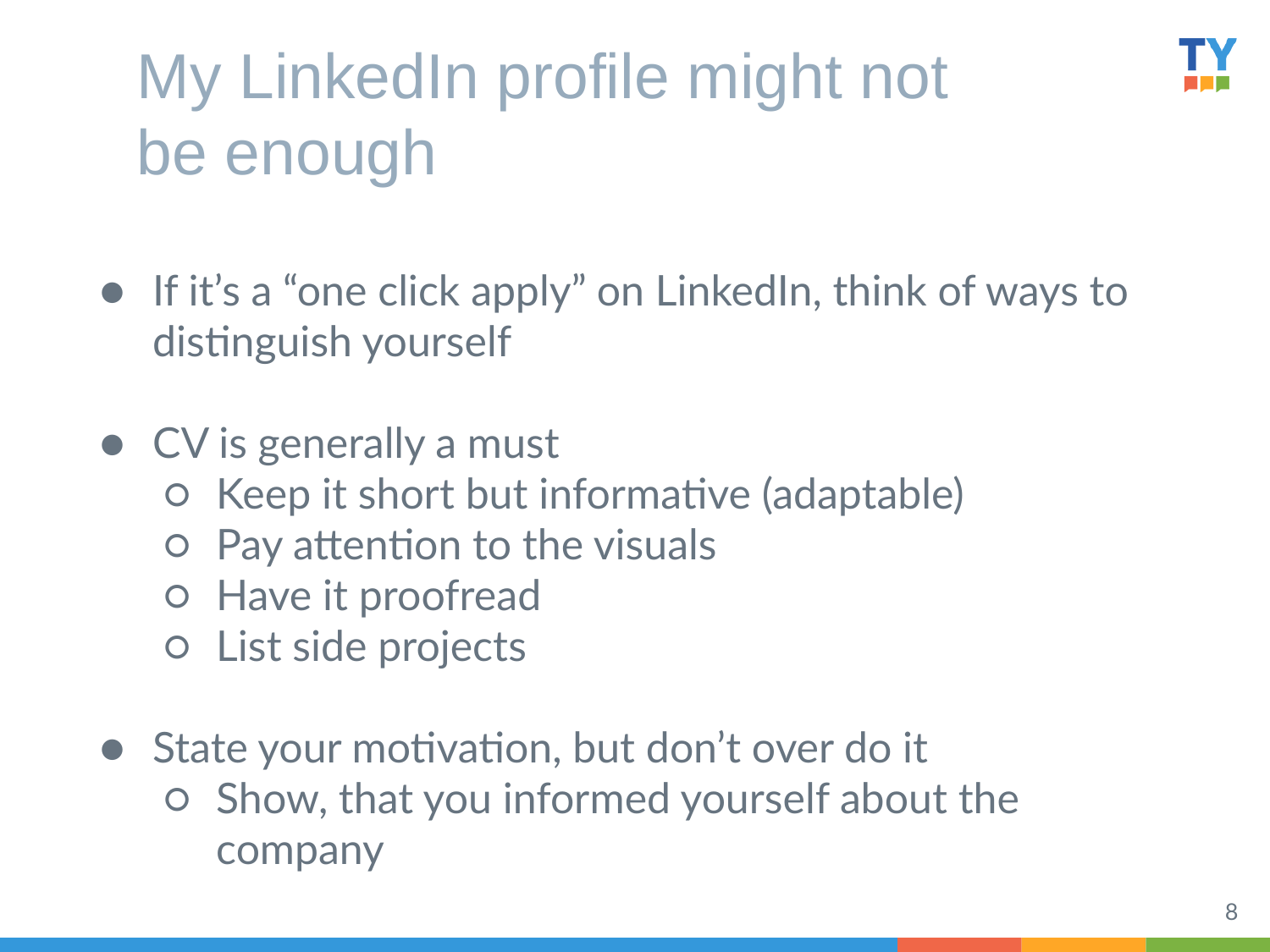

# My LinkedIn profile might not be enough

If it’s a “one click apply” on LinkedIn, think of ways to distinguish yourself

CV is generally a must
Keep it short but informative (adaptable)
Pay attention to the visuals
Have it proofread
List side projects

State your motivation, but don’t over do it
Show, that you informed yourself about the company

8